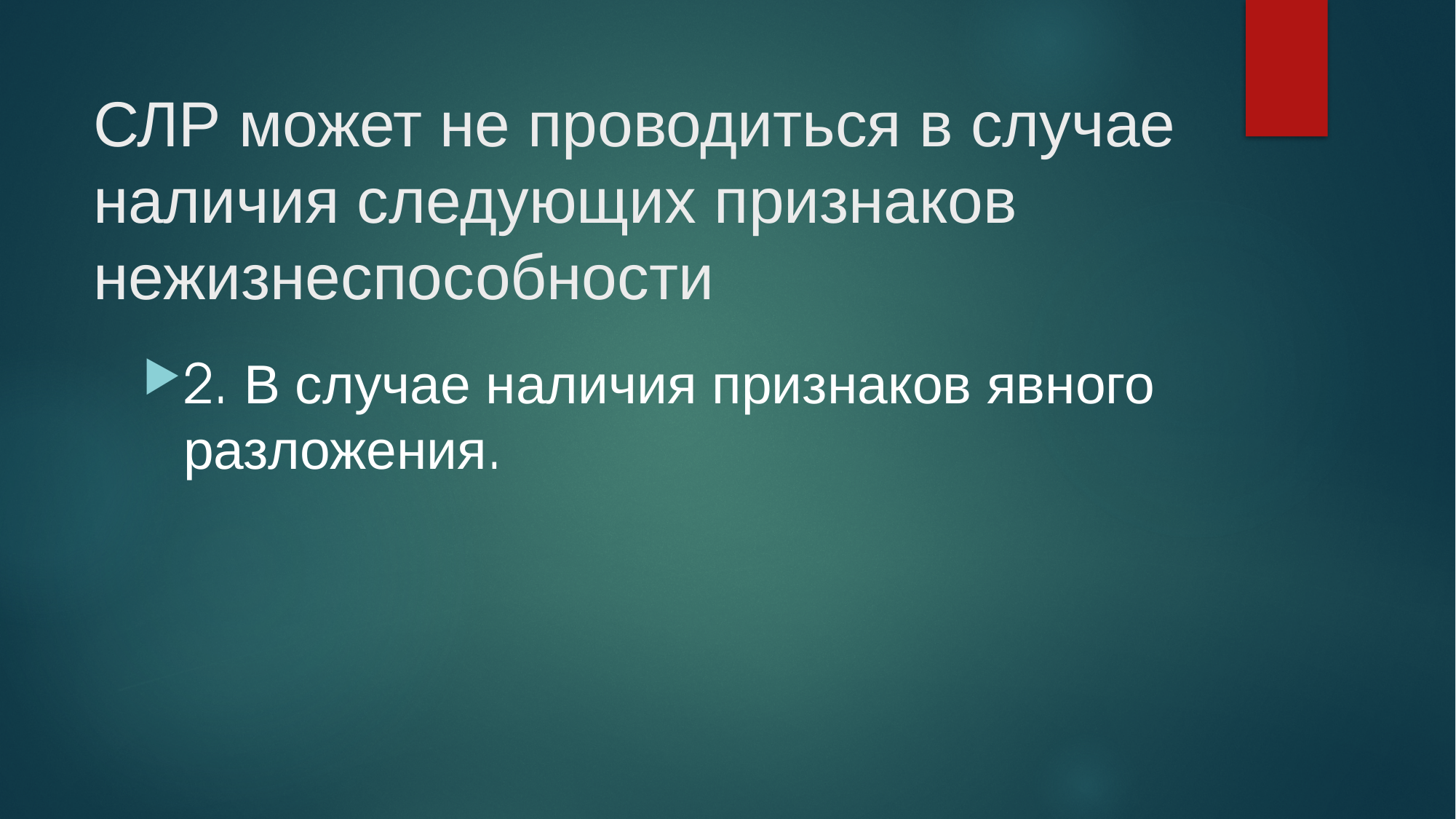

# СЛР может не проводиться в случае наличия следующих признаков нежизнеспособности
2. В случае наличия признаков явного разложения.